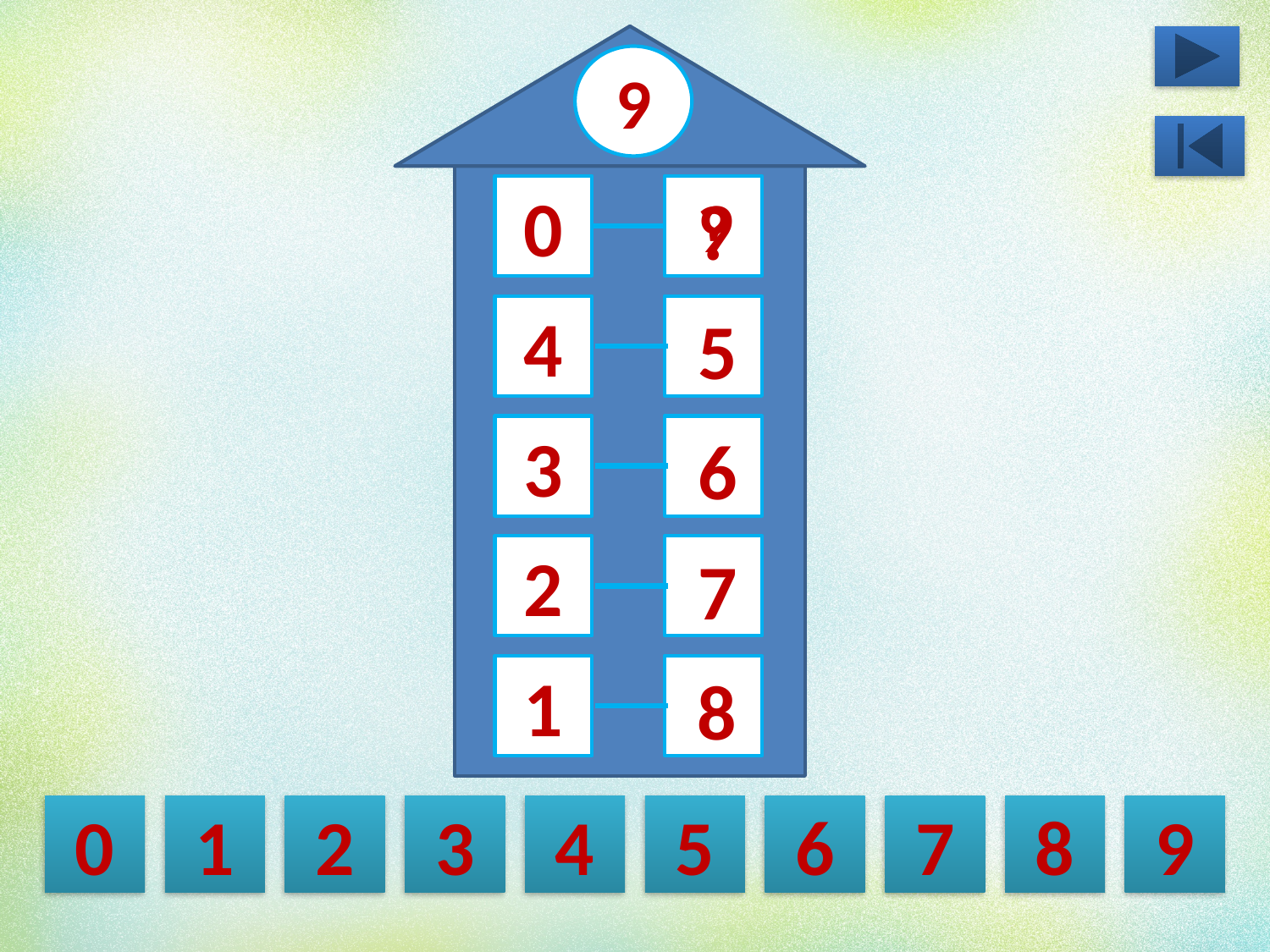

9

0

?
9
4

5
3

6
2

7
1

8
0
1
2
3
4
5
6
7
8
9